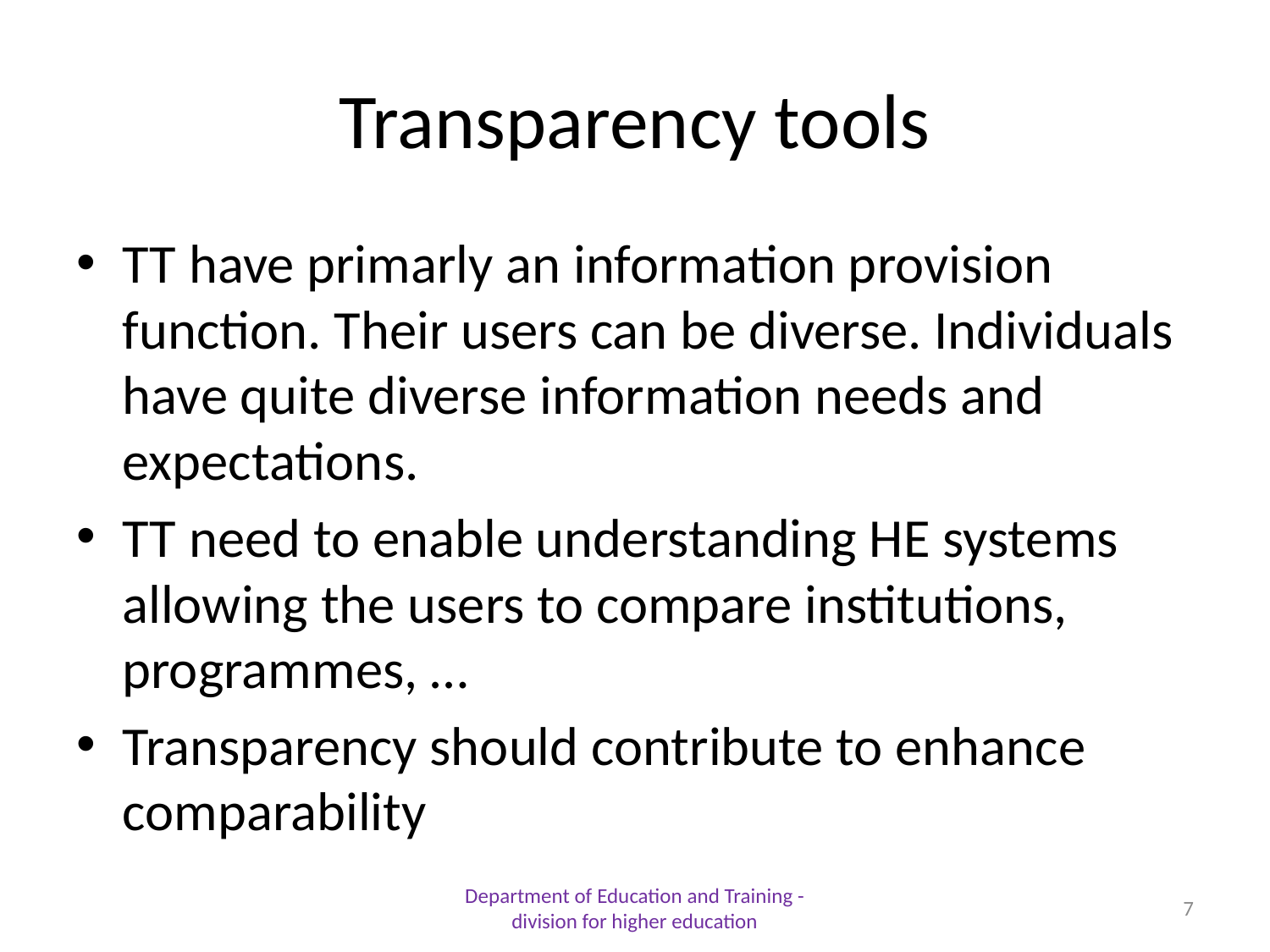

# Transparency tools
TT have primarly an information provision function. Their users can be diverse. Individuals have quite diverse information needs and expectations.
TT need to enable understanding HE systems allowing the users to compare institutions, programmes, …
Transparency should contribute to enhance comparability
Department of Education and Training - division for higher education
7